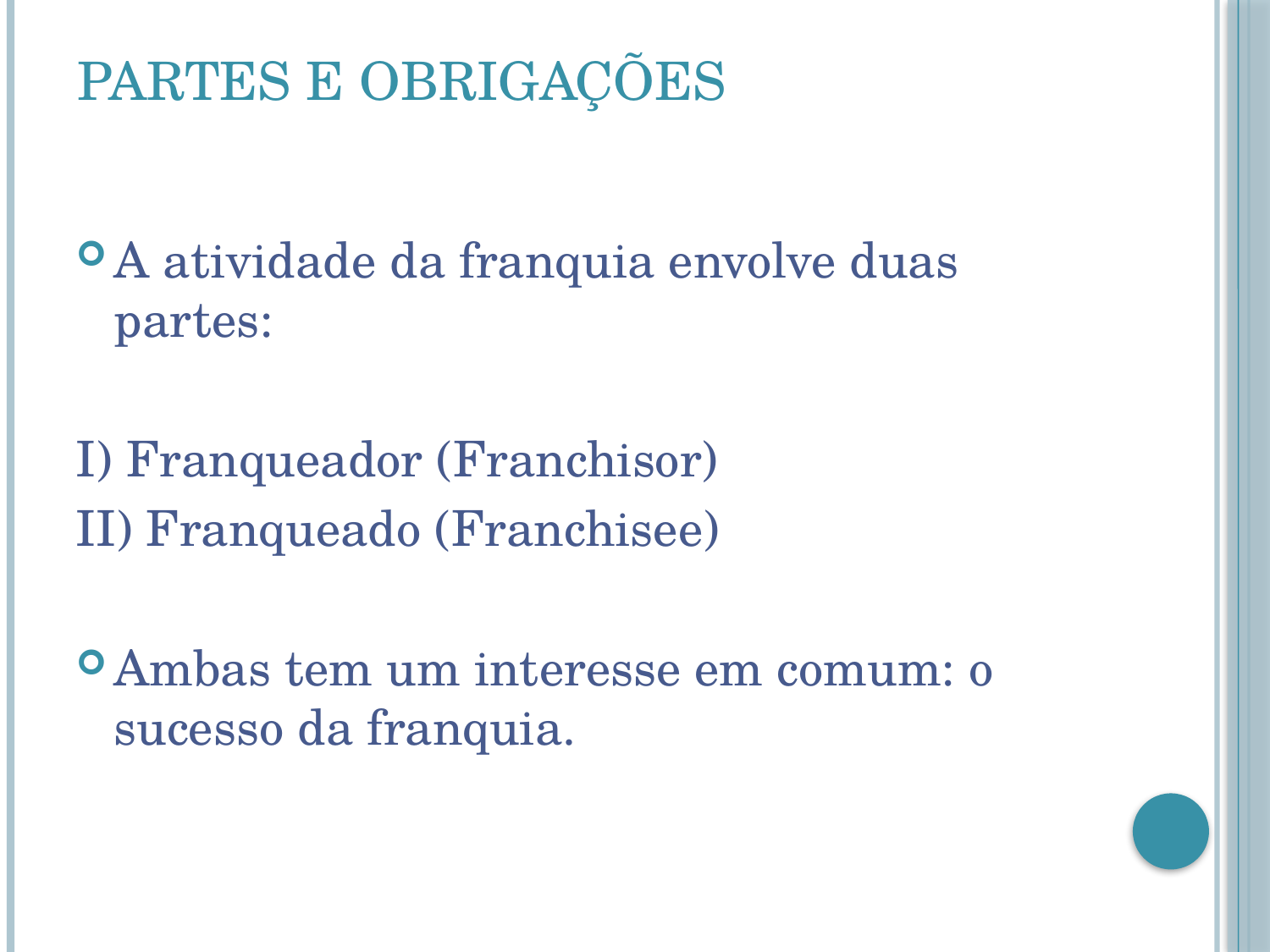

# Partes e Obrigações
A atividade da franquia envolve duas partes:

I) Franqueador (Franchisor)
II) Franqueado (Franchisee)

Ambas tem um interesse em comum: o sucesso da franquia.